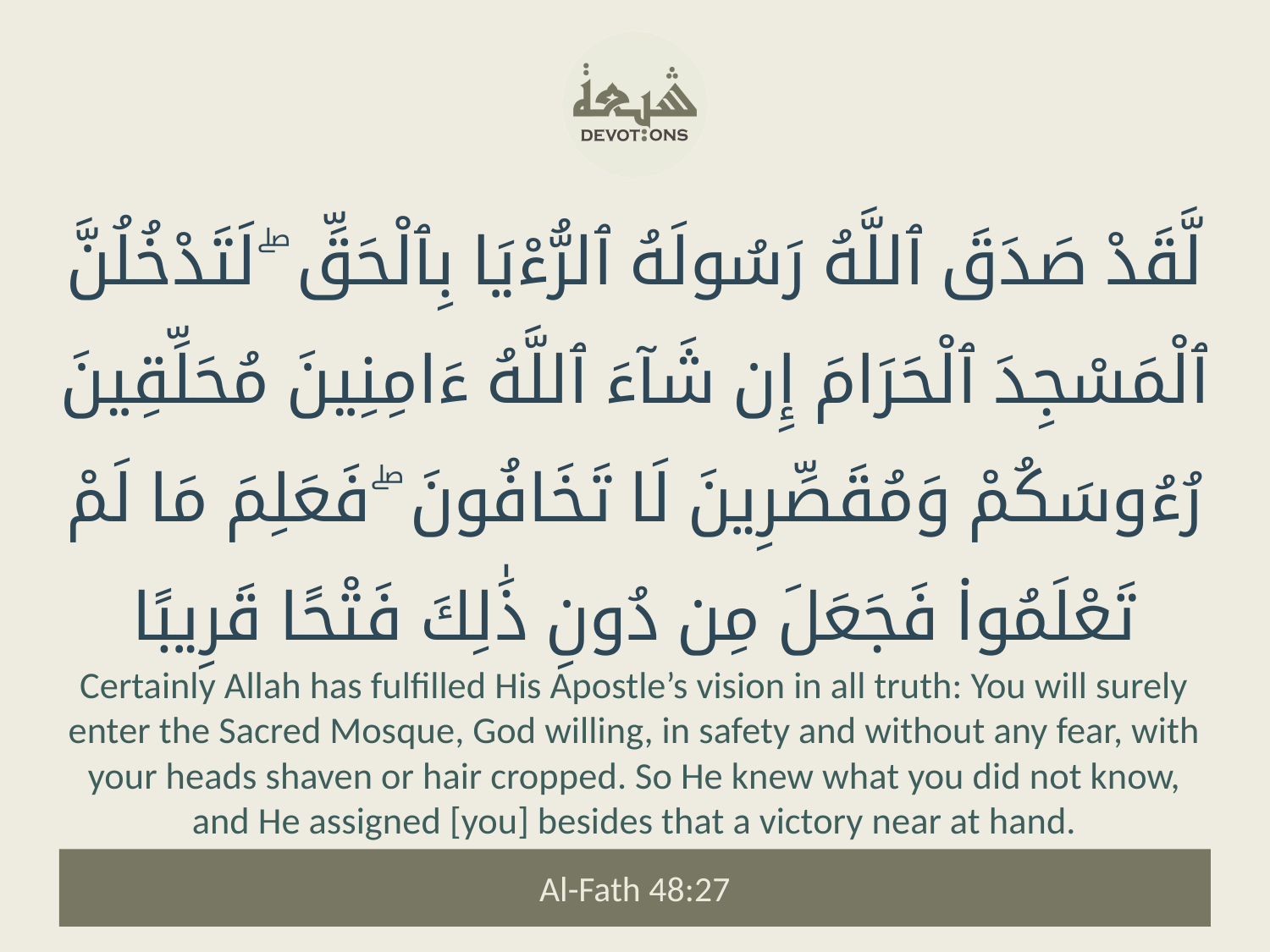

لَّقَدْ صَدَقَ ٱللَّهُ رَسُولَهُ ٱلرُّءْيَا بِٱلْحَقِّ ۖ لَتَدْخُلُنَّ ٱلْمَسْجِدَ ٱلْحَرَامَ إِن شَآءَ ٱللَّهُ ءَامِنِينَ مُحَلِّقِينَ رُءُوسَكُمْ وَمُقَصِّرِينَ لَا تَخَافُونَ ۖ فَعَلِمَ مَا لَمْ تَعْلَمُوا۟ فَجَعَلَ مِن دُونِ ذَٰلِكَ فَتْحًا قَرِيبًا
Certainly Allah has fulfilled His Apostle’s vision in all truth: You will surely enter the Sacred Mosque, God willing, in safety and without any fear, with your heads shaven or hair cropped. So He knew what you did not know, and He assigned [you] besides that a victory near at hand.
Al-Fath 48:27